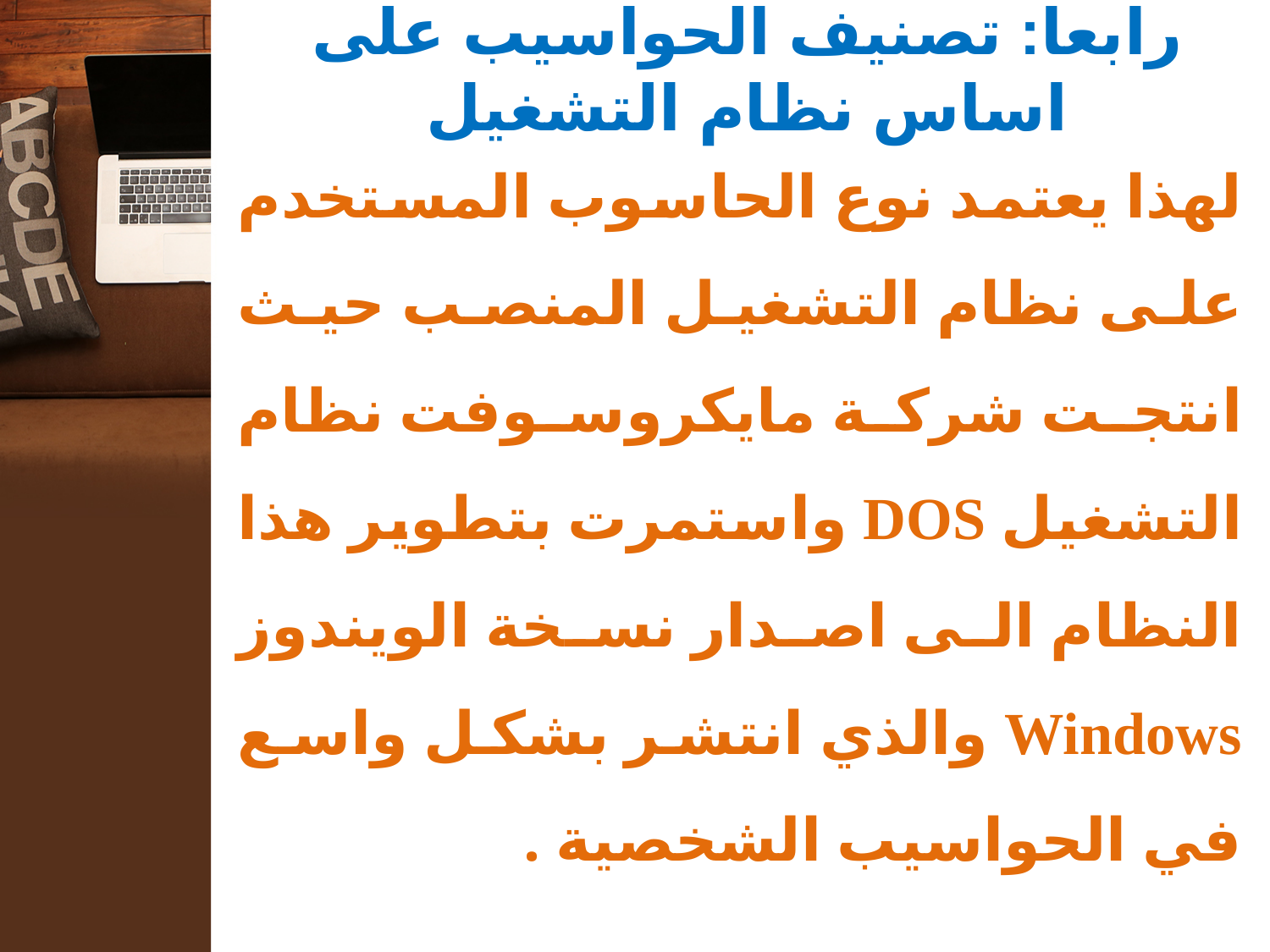

# رابعا: تصنيف الحواسيب على اساس نظام التشغيل
لهذا يعتمد نوع الحاسوب المستخدم على نظام التشغيل المنصب حيث انتجت شركة مايكروسوفت نظام التشغيل DOS واستمرت بتطوير هذا النظام الى اصدار نسخة الويندوز Windows والذي انتشر بشكل واسع في الحواسيب الشخصية .